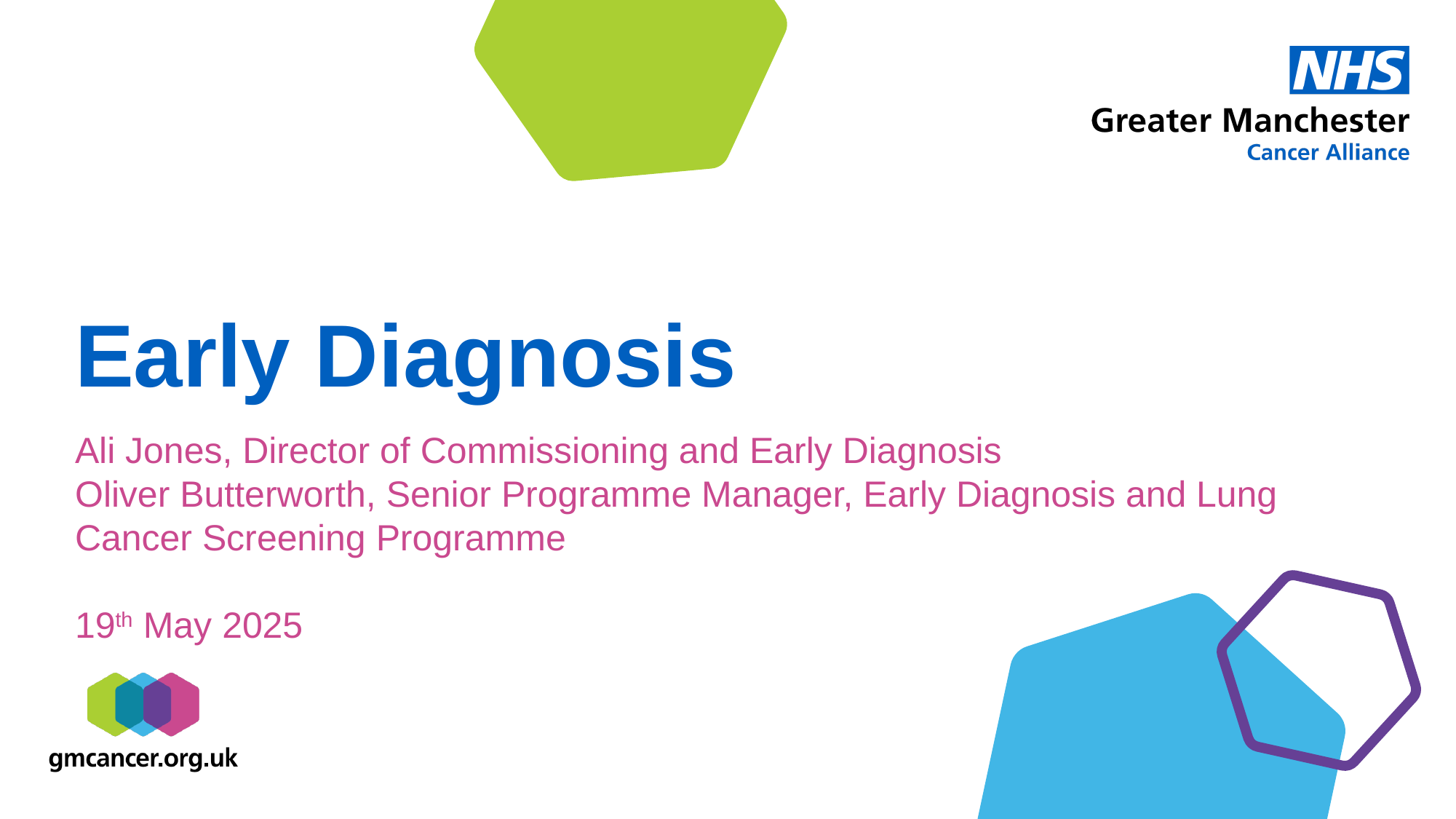

Early Diagnosis
Ali Jones, Director of Commissioning and Early Diagnosis
Oliver Butterworth, Senior Programme Manager, Early Diagnosis and Lung Cancer Screening Programme

19th May 2025